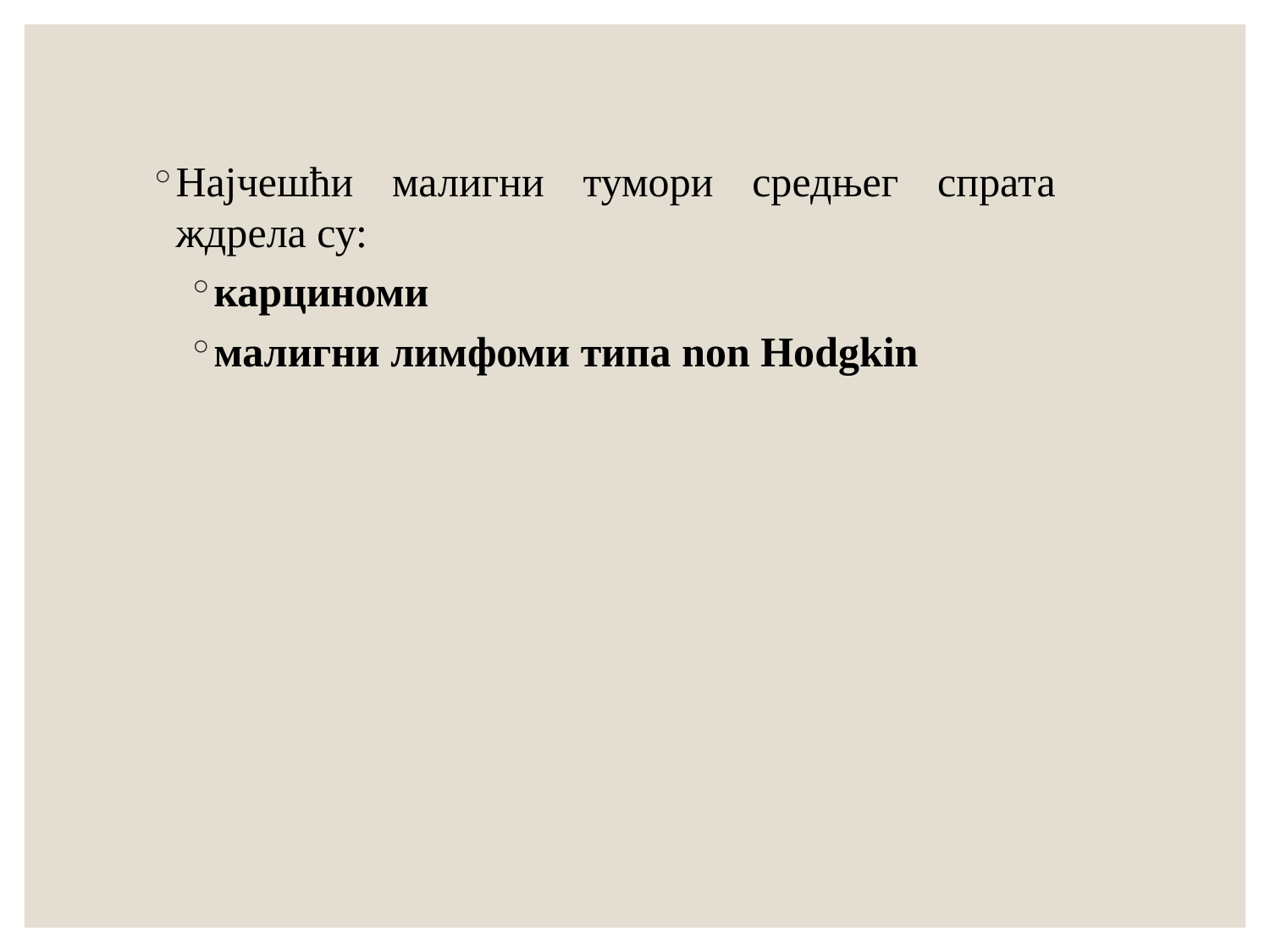

Најчешћи малигни тумори средњег спрата ждрела су:
карциноми
малигни лимфоми типа non Hodgkin